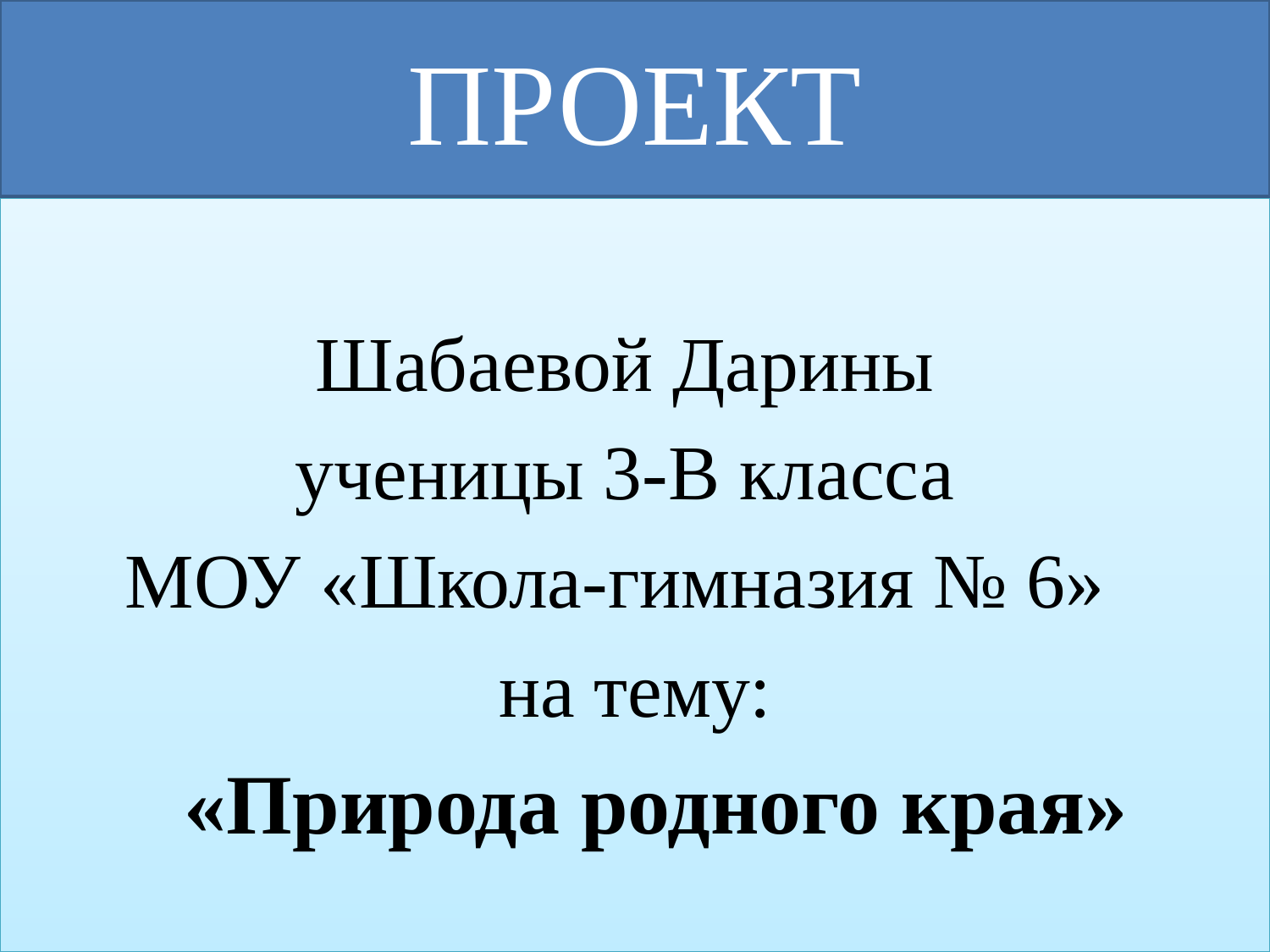

# ПРОЕКТ

Шабаевой Дарины
ученицы 3-В класса
МОУ «Школа-гимназия № 6»
на тему:
  «Природа родного края»